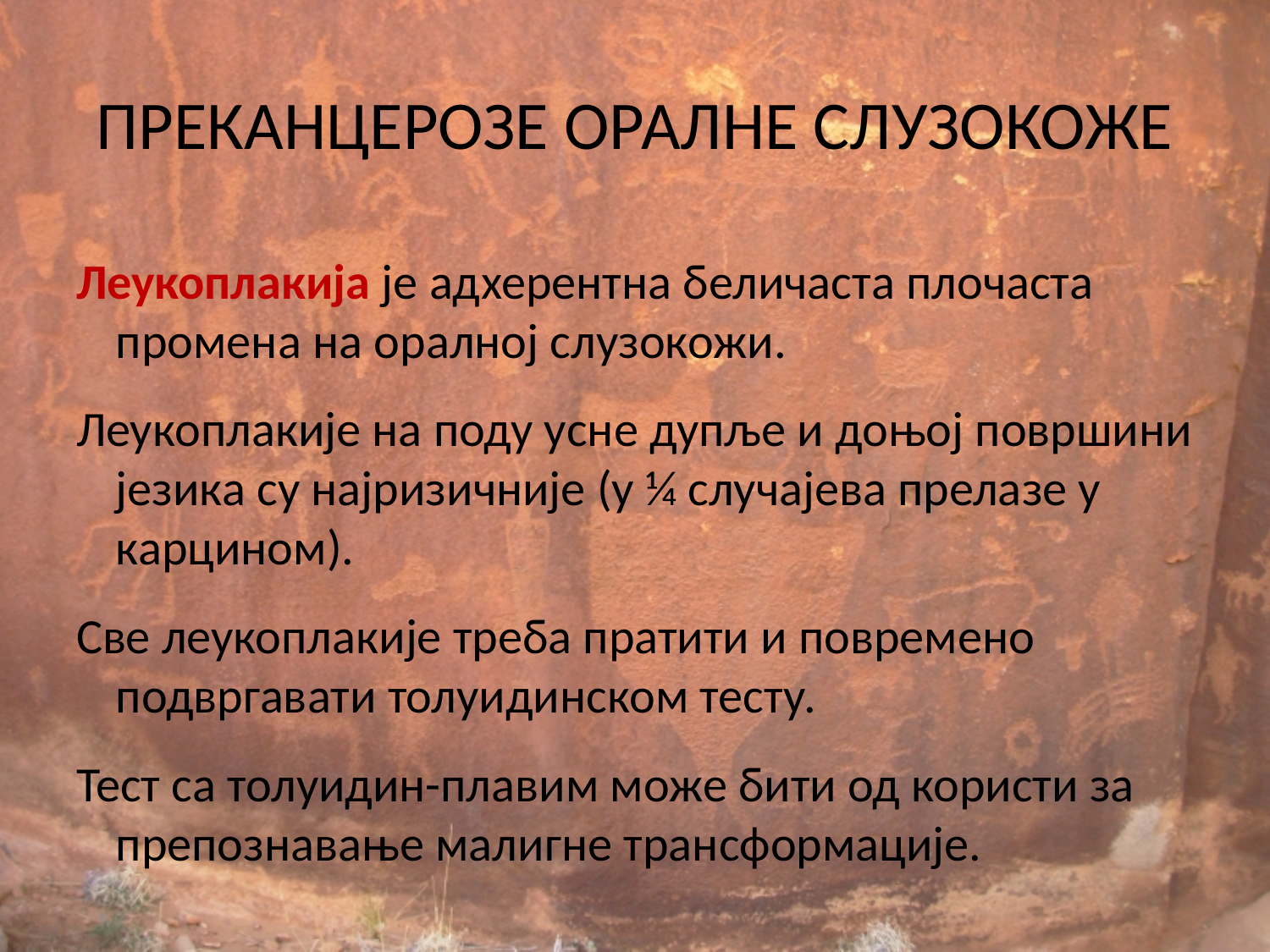

# ПРЕКАНЦЕРОЗЕ ОРАЛНЕ СЛУЗОКОЖЕ
Леукоплакија је адхерентна беличаста плочаста промена на оралној слузокожи.

Леукоплакије на поду усне дупље и доњој површини језика су најризичније (у ¼ случајева прелазе у карцином).

Све леукоплакије треба пратити и повремено подвргавати толуидинском тесту.

Тест са толуидин-плавим може бити од користи за препознавање малигне трансформације.